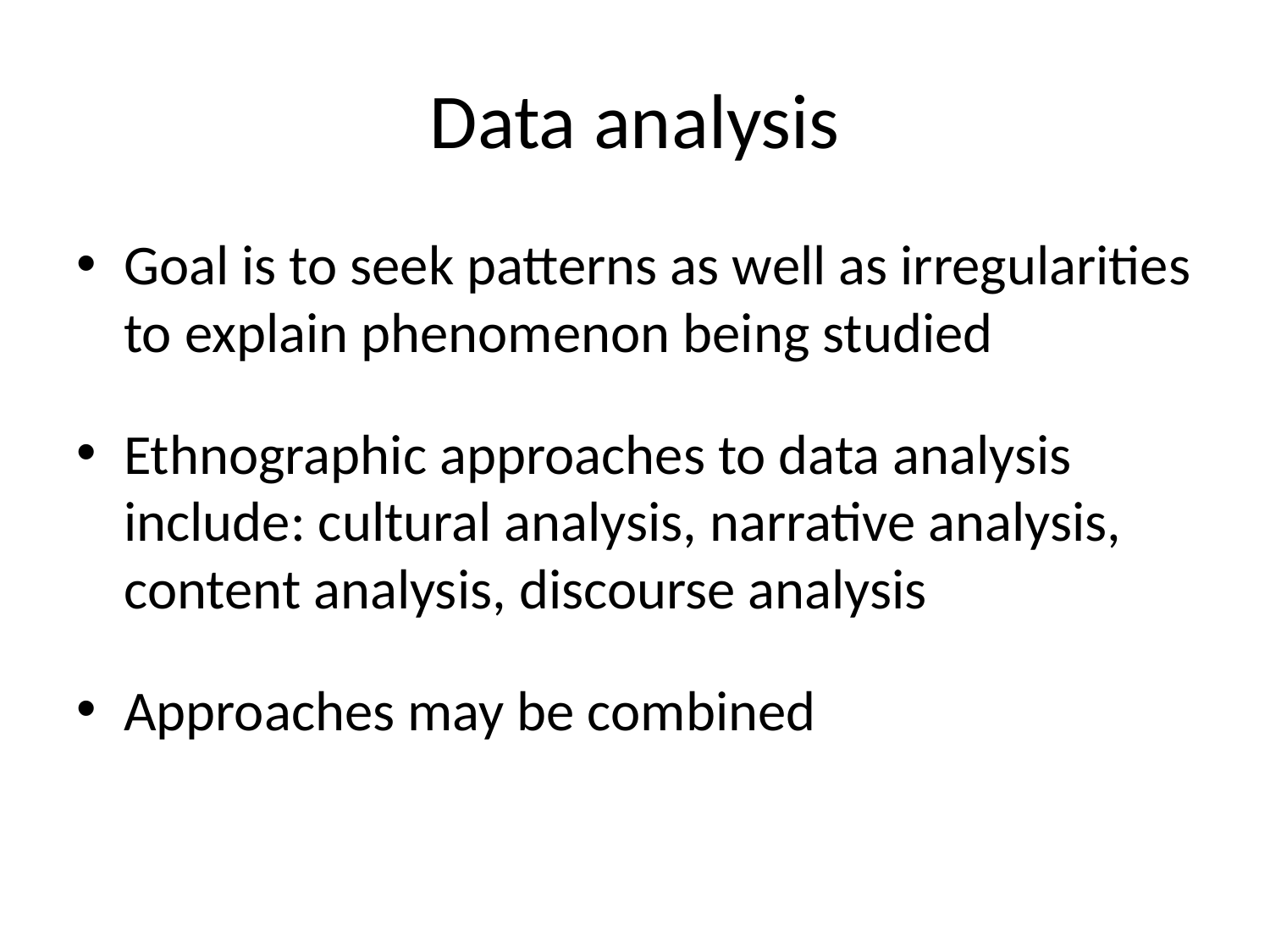

# Data analysis
Goal is to seek patterns as well as irregularities to explain phenomenon being studied
Ethnographic approaches to data analysis include: cultural analysis, narrative analysis, content analysis, discourse analysis
Approaches may be combined